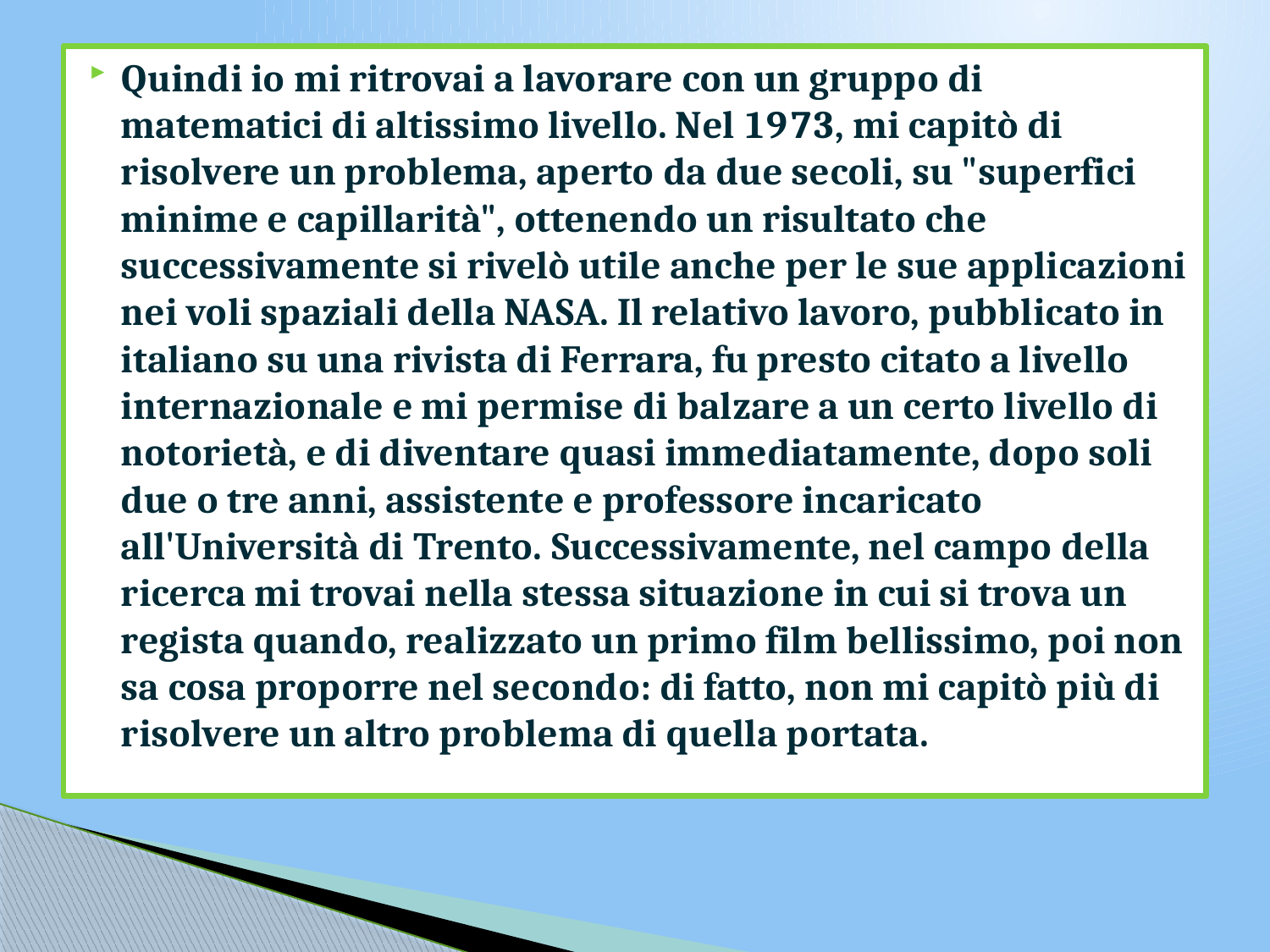

Quindi io mi ritrovai a lavorare con un gruppo di matematici di altissimo livello. Nel 1973, mi capitò di risolvere un problema, aperto da due secoli, su "superfici minime e capillarità", ottenendo un risultato che successivamente si rivelò utile anche per le sue applicazioni nei voli spaziali della NASA. Il relativo lavoro, pubblicato in italiano su una rivista di Ferrara, fu presto citato a livello internazionale e mi permise di balzare a un certo livello di notorietà, e di diventare quasi immediatamente, dopo soli due o tre anni, assistente e professore incaricato all'Università di Trento. Successivamente, nel campo della ricerca mi trovai nella stessa situazione in cui si trova un regista quando, realizzato un primo film bellissimo, poi non sa cosa proporre nel secondo: di fatto, non mi capitò più di risolvere un altro problema di quella portata.